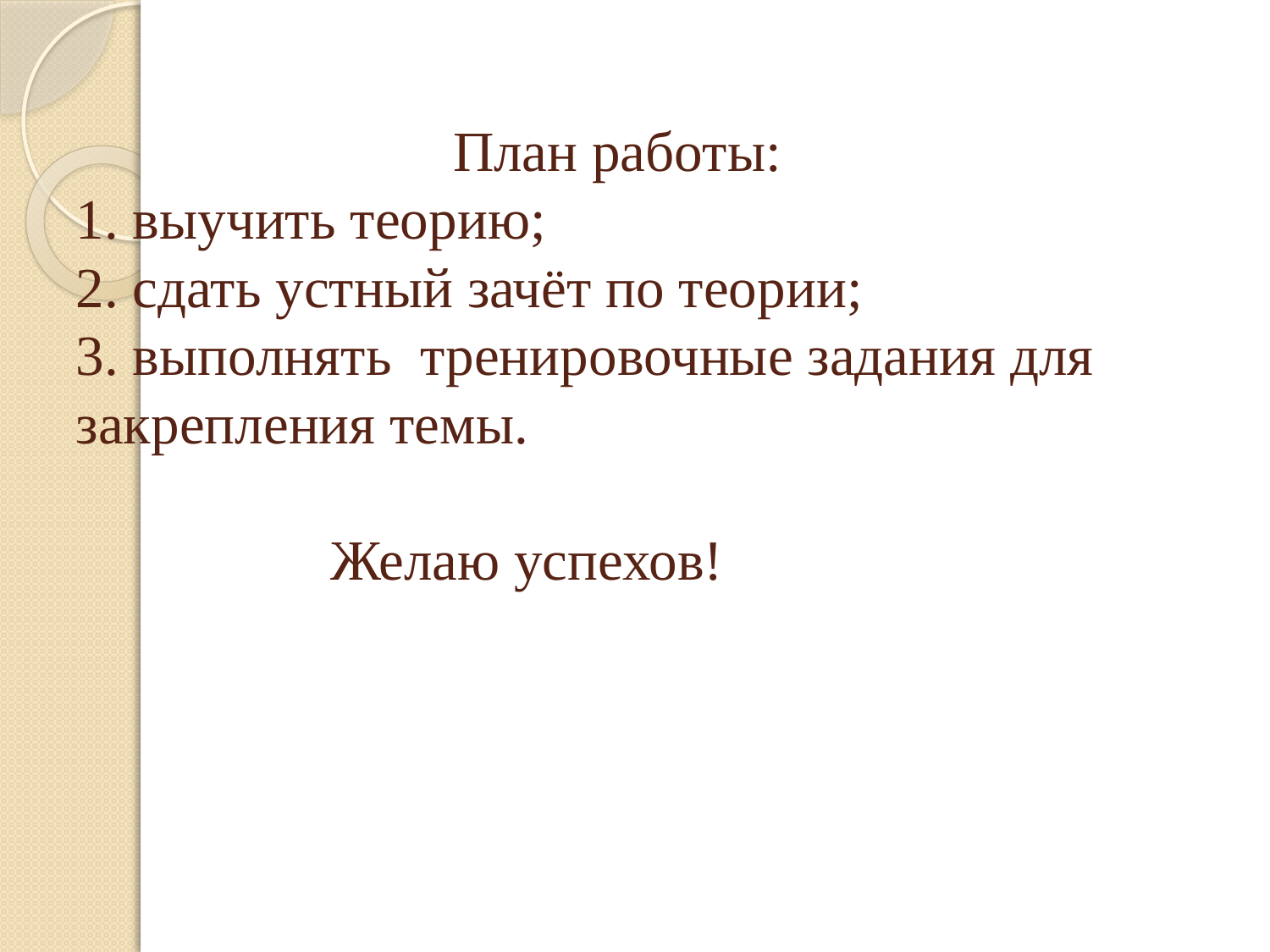

# План работы: 1. выучить теорию; 2. сдать устный зачёт по теории; 3. выполнять  тренировочные задания для закрепления темы. Желаю успехов!